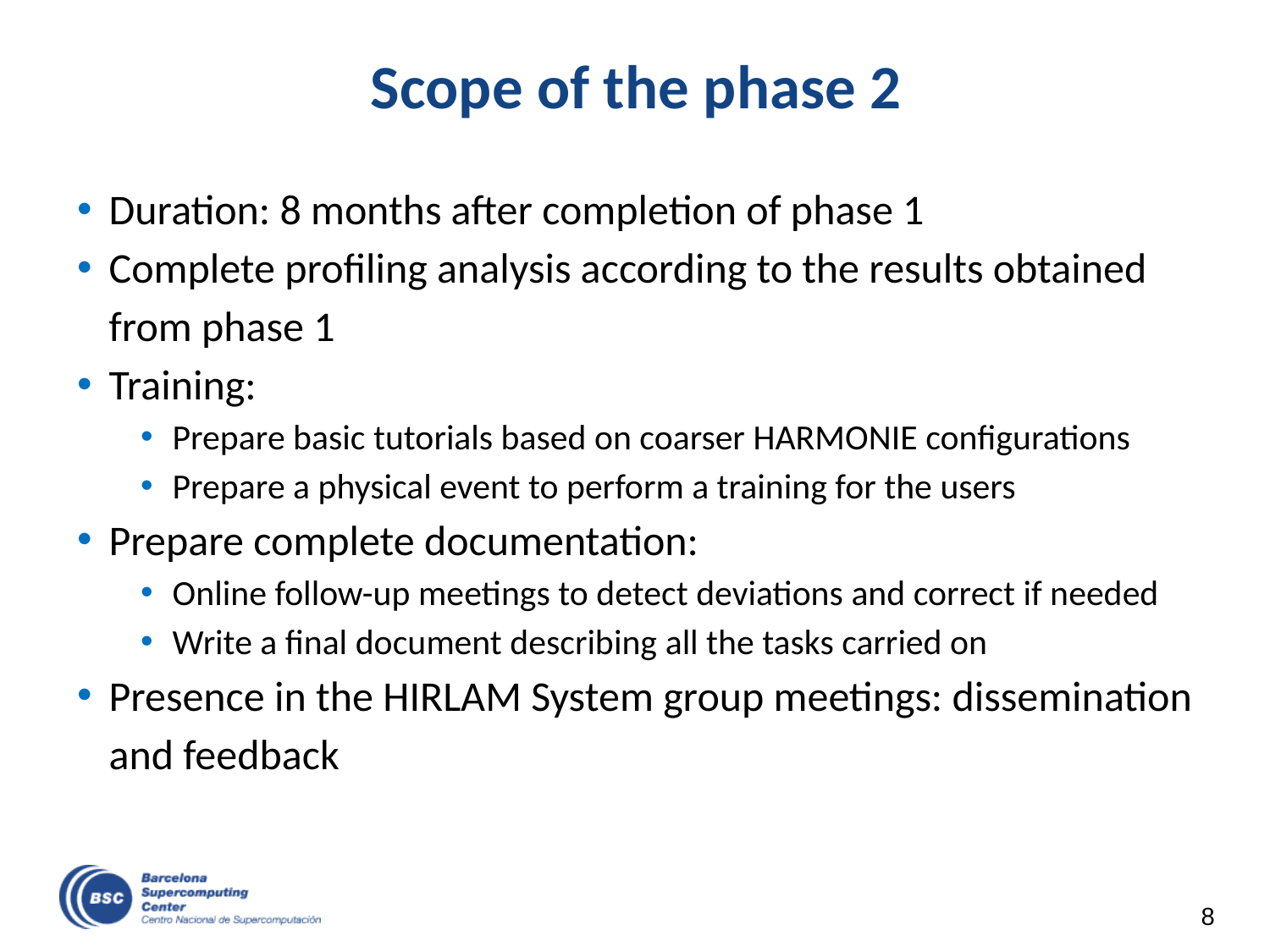

# Scope of the phase 2
Duration: 8 months after completion of phase 1
Complete profiling analysis according to the results obtained from phase 1
Training:
Prepare basic tutorials based on coarser HARMONIE configurations
Prepare a physical event to perform a training for the users
Prepare complete documentation:
Online follow-up meetings to detect deviations and correct if needed
Write a final document describing all the tasks carried on
Presence in the HIRLAM System group meetings: dissemination and feedback
8